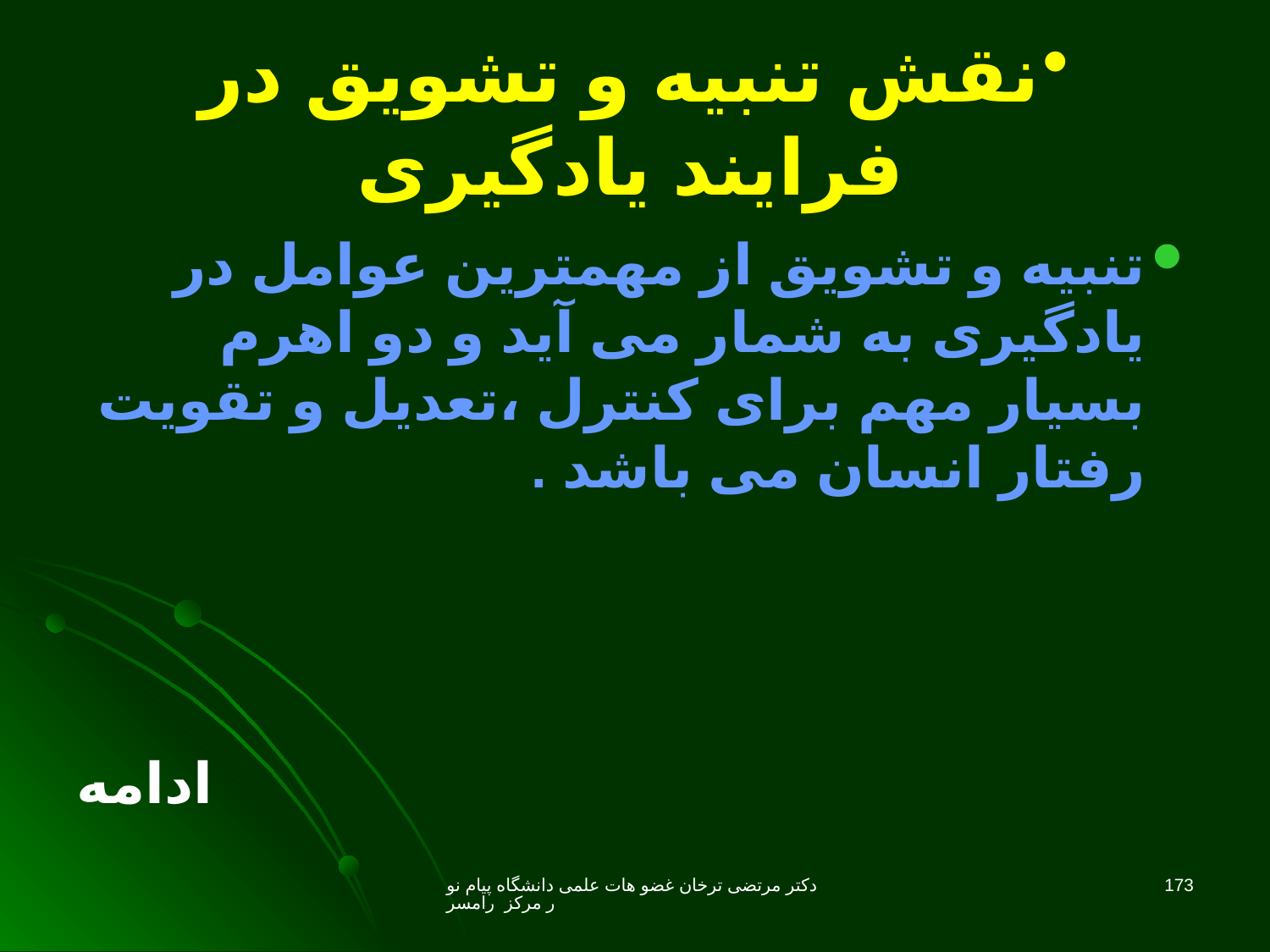

# نقش تنبیه و تشویق در فرایند یادگیری
تنبیه و تشویق از مهمترین عوامل در یادگیری به شمار می آید و دو اهرم بسیار مهم برای کنترل ،تعدیل و تقویت رفتار انسان می باشد .

ادامه
دکتر مرتضی ترخان غضو هات علمی دانشگاه پیام نور مرکز رامسر
173